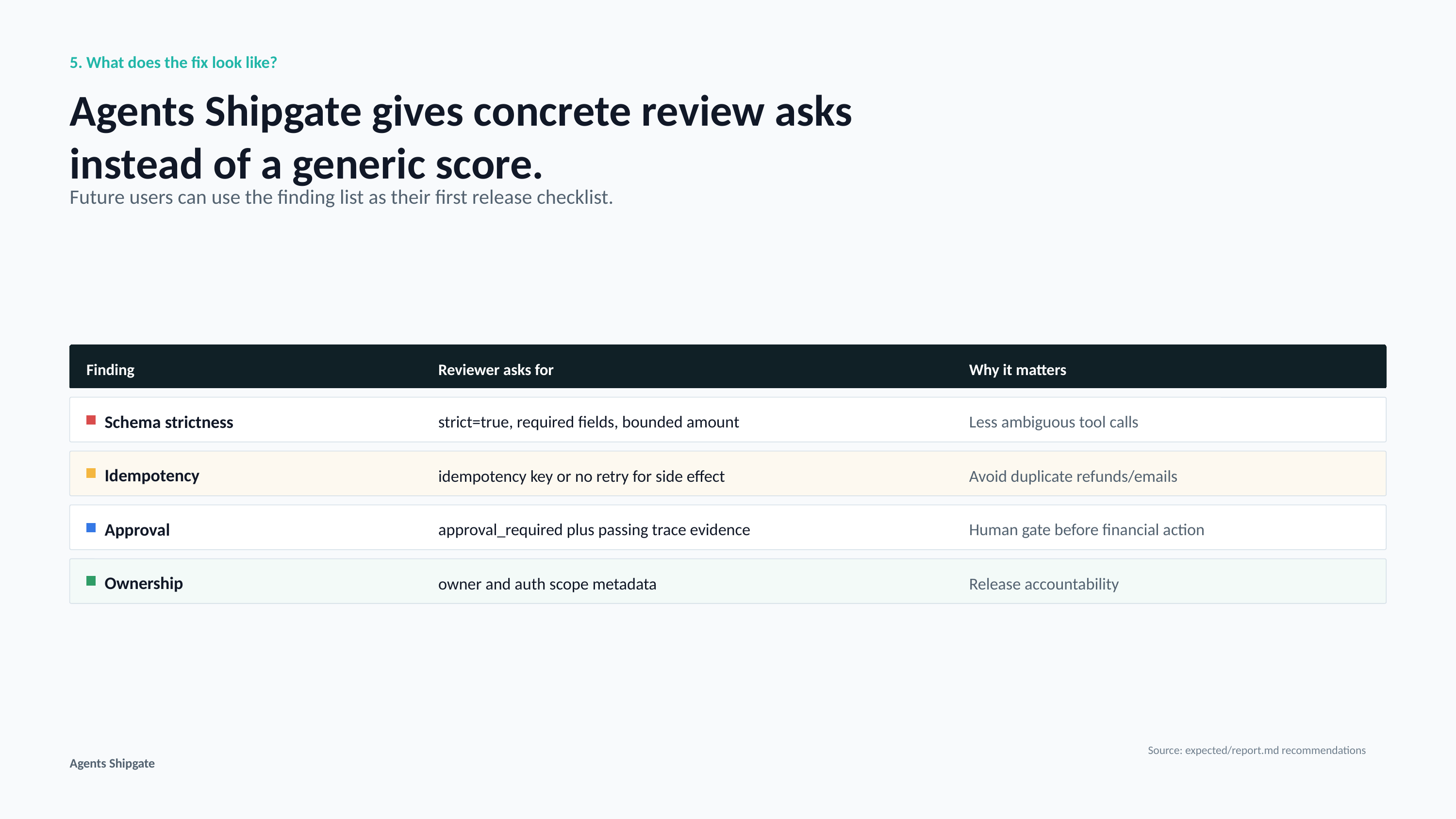

5. What does the fix look like?
Agents Shipgate gives concrete review asks instead of a generic score.
Future users can use the finding list as their first release checklist.

Finding
Reviewer asks for
Why it matters

Schema strictness
strict=true, required fields, bounded amount
Less ambiguous tool calls

Idempotency
idempotency key or no retry for side effect
Avoid duplicate refunds/emails

Approval
approval_required plus passing trace evidence
Human gate before financial action

Ownership
owner and auth scope metadata
Release accountability

Source: expected/report.md recommendations
Agents Shipgate